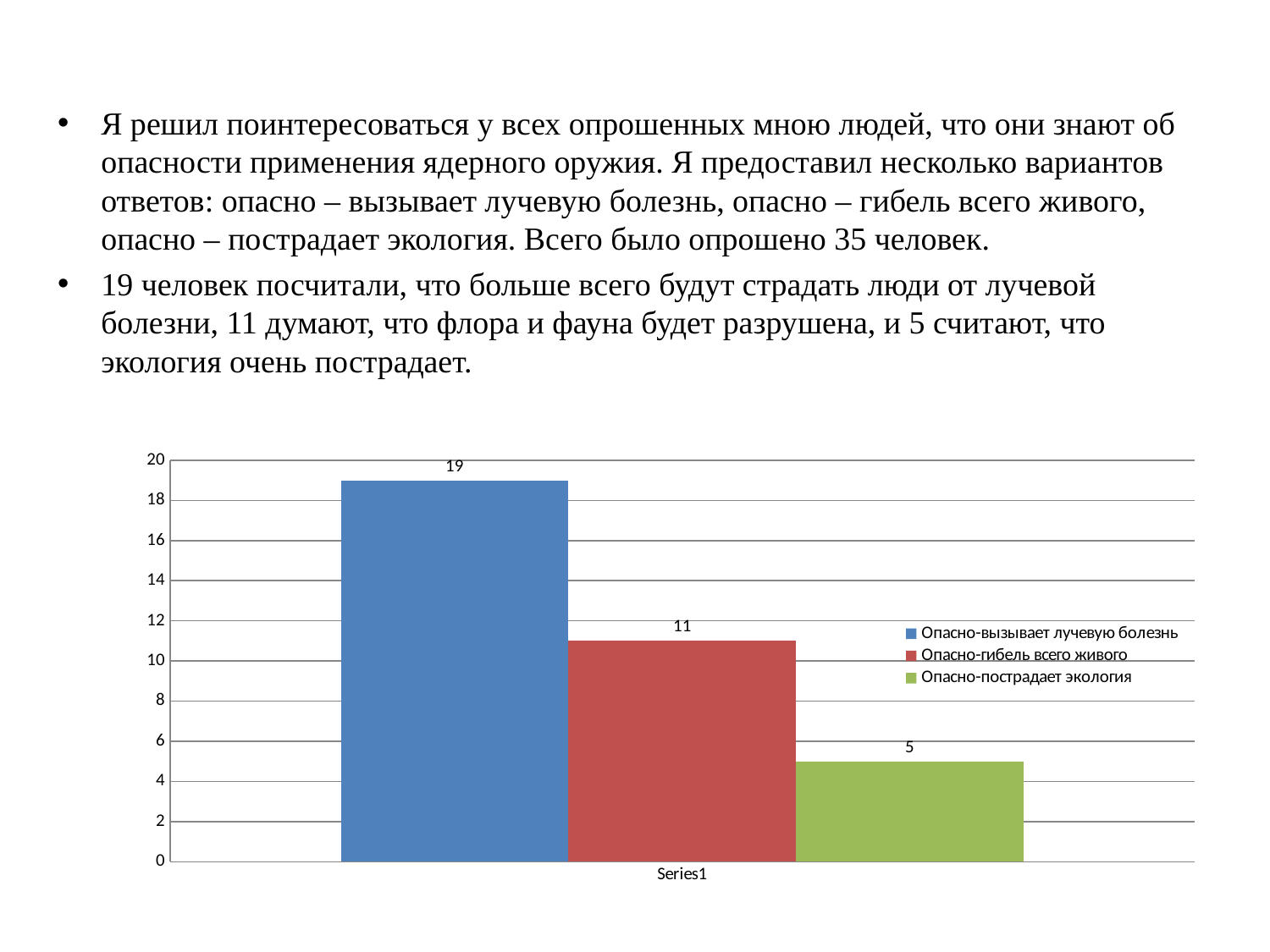

Я решил поинтересоваться у всех опрошенных мною людей, что они знают об опасности применения ядерного оружия. Я предоставил несколько вариантов ответов: опасно – вызывает лучевую болезнь, опасно – гибель всего живого, опасно – пострадает экология. Всего было опрошено 35 человек.
19 человек посчитали, что больше всего будут страдать люди от лучевой болезни, 11 думают, что флора и фауна будет разрушена, и 5 считают, что экология очень пострадает.

### Chart

| Category | Опасно-вызывает лучевую болезнь | Опасно-гибель всего живого | Опасно-пострадает экология |
|---|---|---|---|
|  | 19.0 | 11.0 | 5.0 |